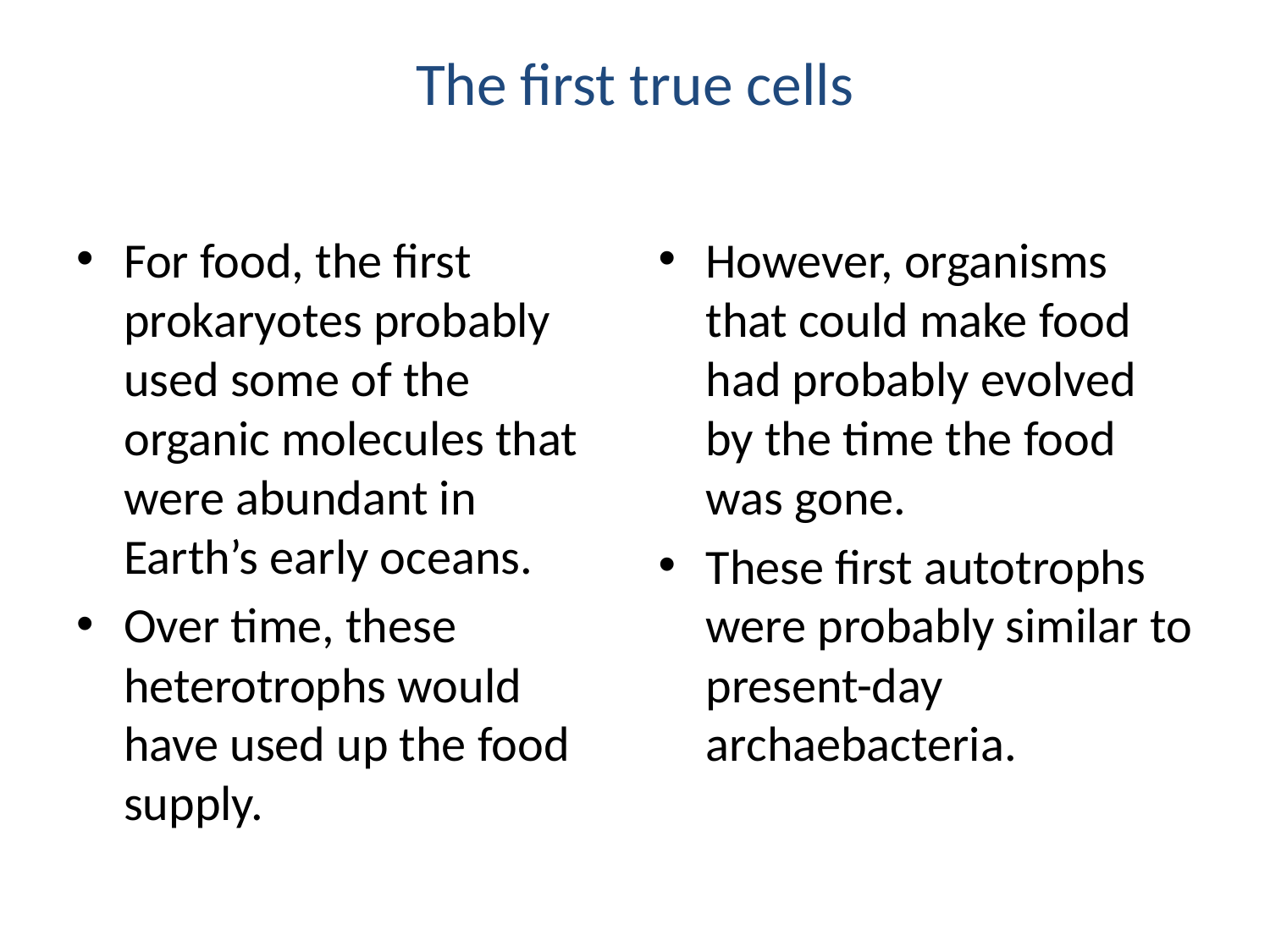

# The first true cells
For food, the first prokaryotes probably used some of the organic molecules that were abundant in Earth’s early oceans.
Over time, these heterotrophs would have used up the food supply.

However, organisms that could make food had probably evolved by the time the food was gone.
These first autotrophs were probably similar to present-day archaebacteria.